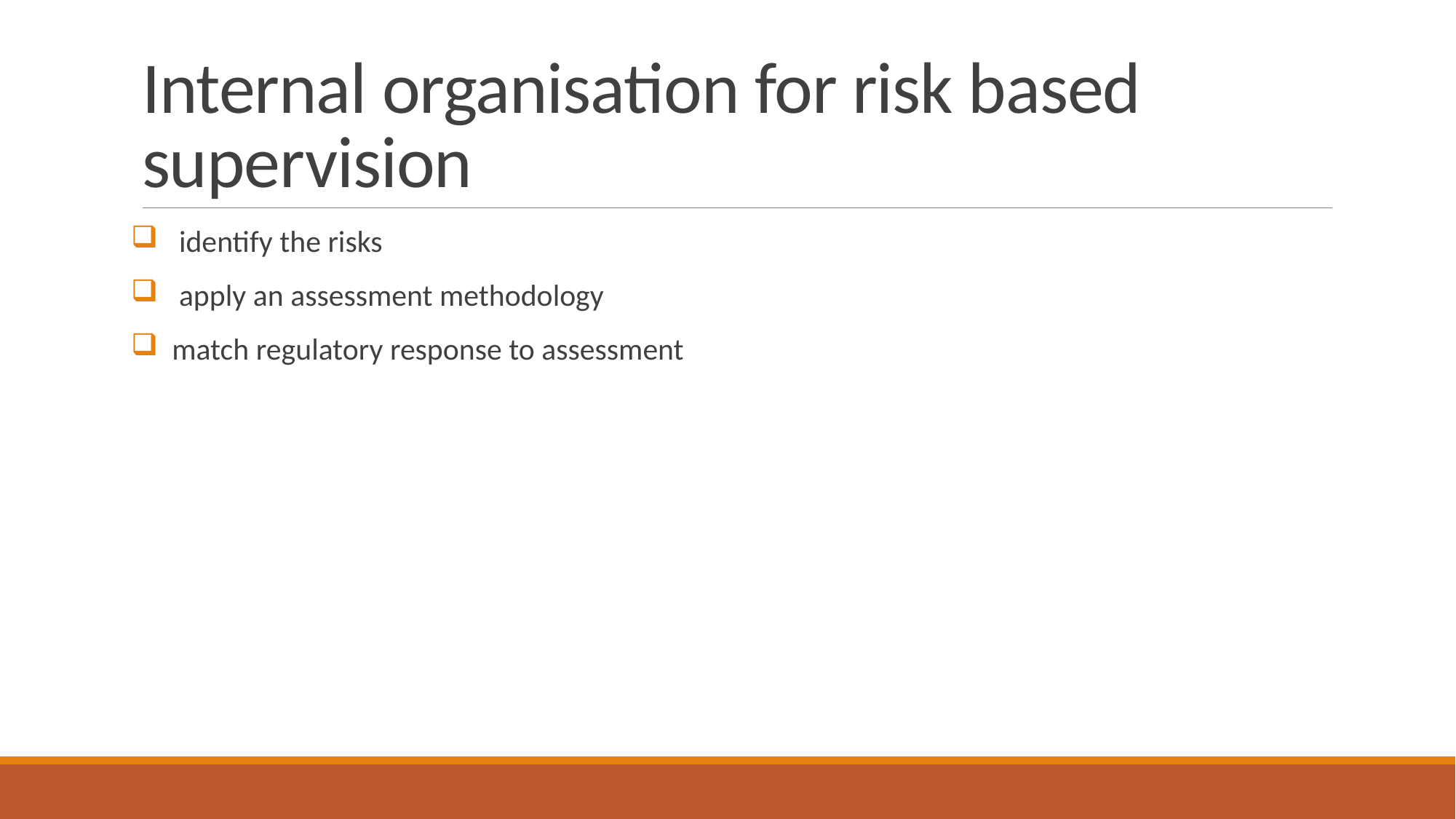

# Internal organisation for risk based supervision
   identify the risks
   apply an assessment methodology
  match regulatory response to assessment